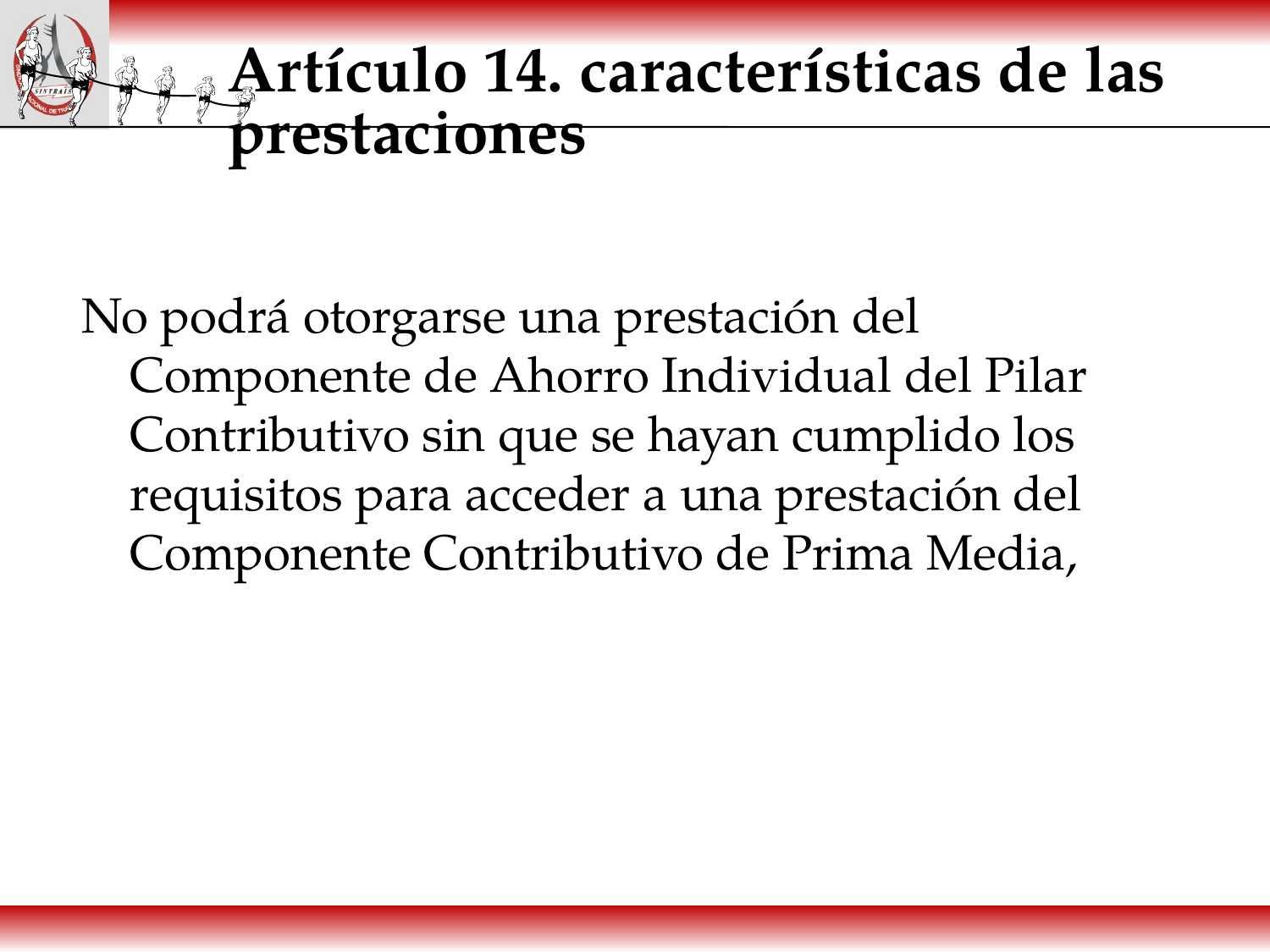

# Artículo 14. características de las prestaciones

No podrá otorgarse una prestación del Componente de Ahorro Individual del Pilar Contributivo sin que se hayan cumplido los requisitos para acceder a una prestación del Componente Contributivo de Prima Media,